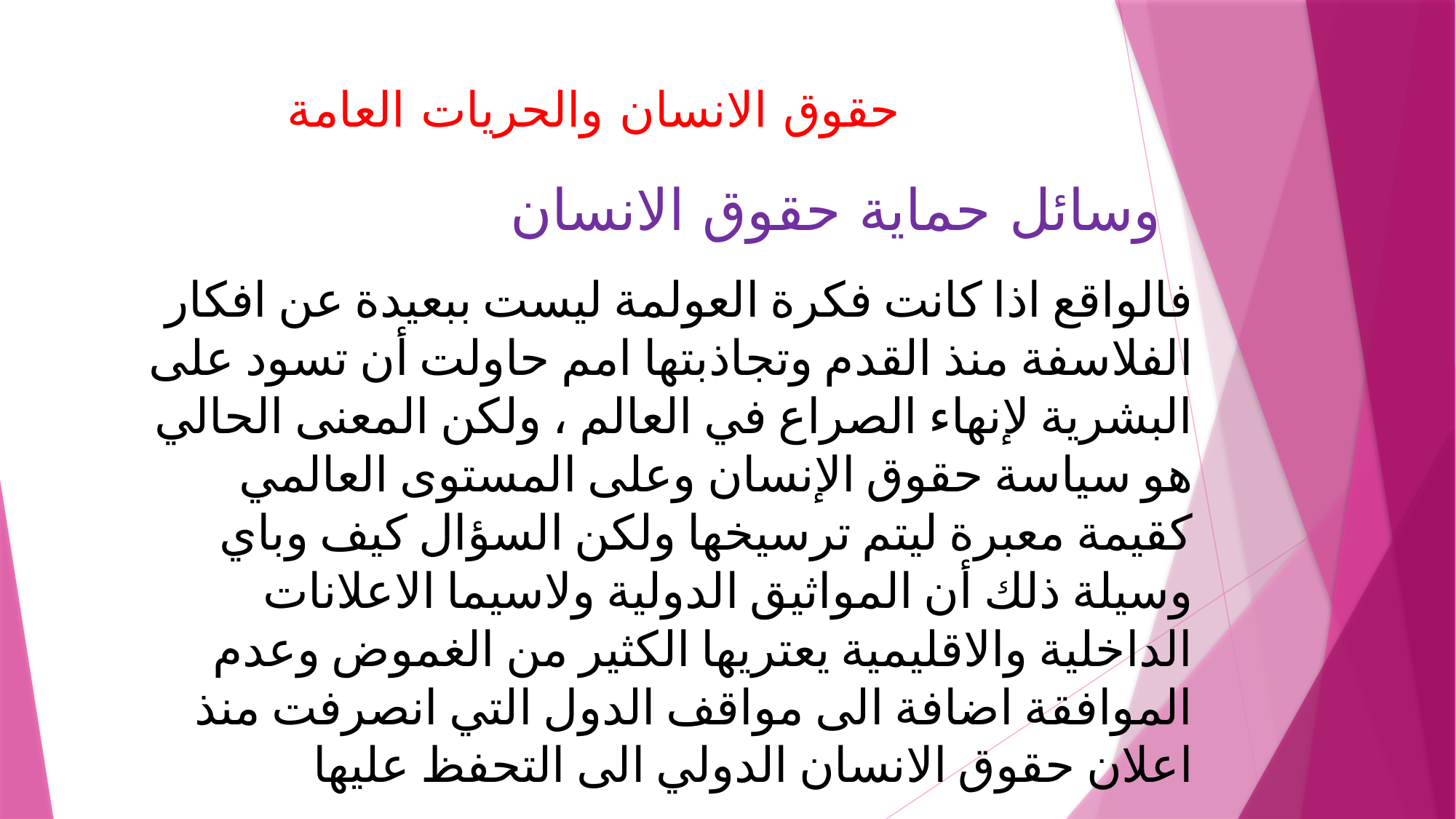

# حقوق الانسان والحريات العامة
وسائل حماية حقوق الانسان
فالواقع اذا كانت فكرة العولمة ليست ببعيدة عن افكار الفلاسفة منذ القدم وتجاذبتها امم حاولت أن تسود على البشرية لإنهاء الصراع في العالم ، ولكن المعنى الحالي هو سياسة حقوق الإنسان وعلى المستوى العالمي كقيمة معبرة ليتم ترسيخها ولكن السؤال كيف وباي وسيلة ذلك أن المواثيق الدولية ولاسيما الاعلانات الداخلية والاقليمية يعتريها الكثير من الغموض وعدم الموافقة اضافة الى مواقف الدول التي انصرفت منذ اعلان حقوق الانسان الدولي الى التحفظ عليها